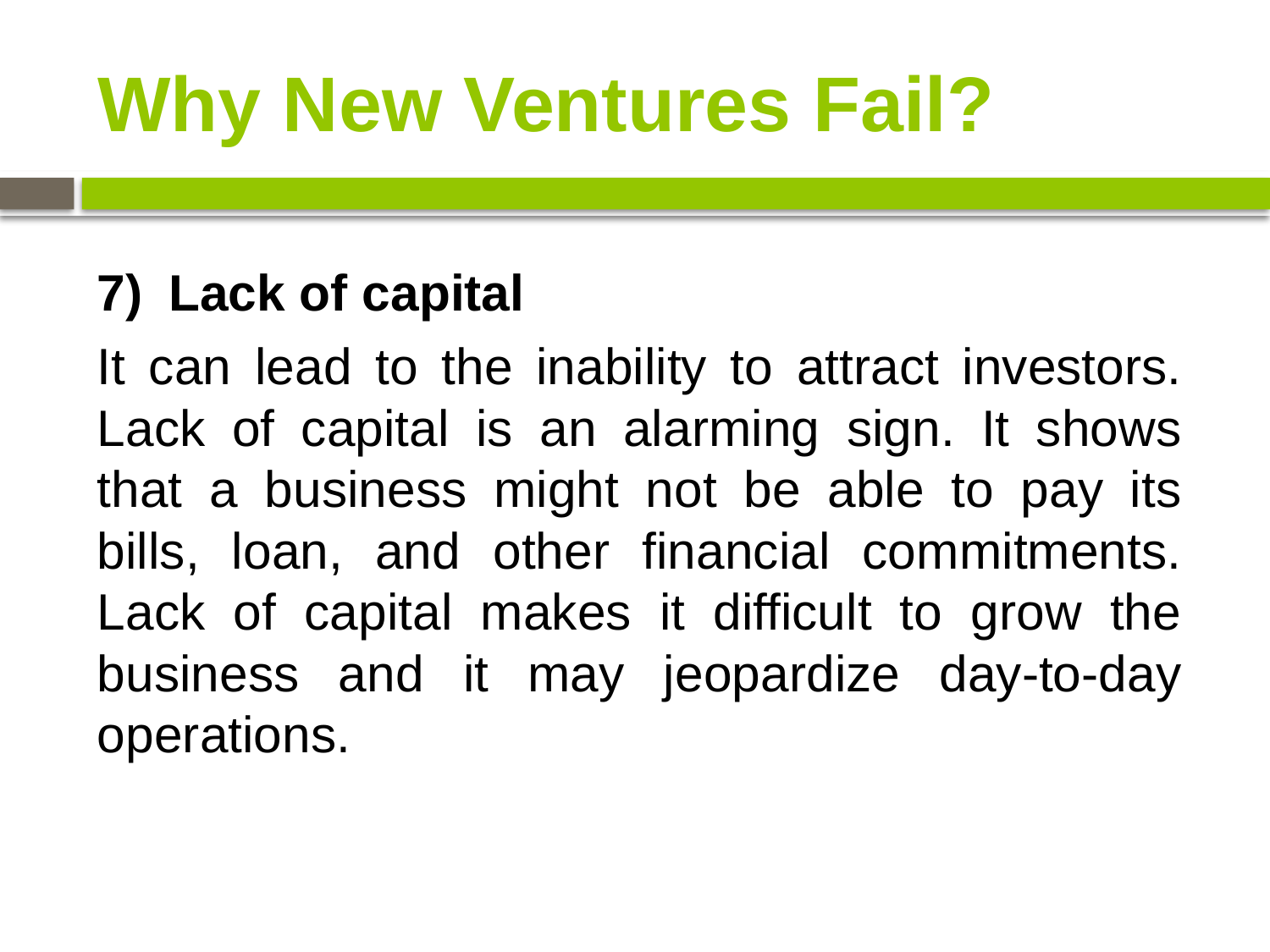

# Why New Ventures Fail?
Lack of capital
It can lead to the inability to attract investors. Lack of capital is an alarming sign. It shows that a business might not be able to pay its bills, loan, and other financial commitments. Lack of capital makes it difficult to grow the business and it may jeopardize day-to-day operations.